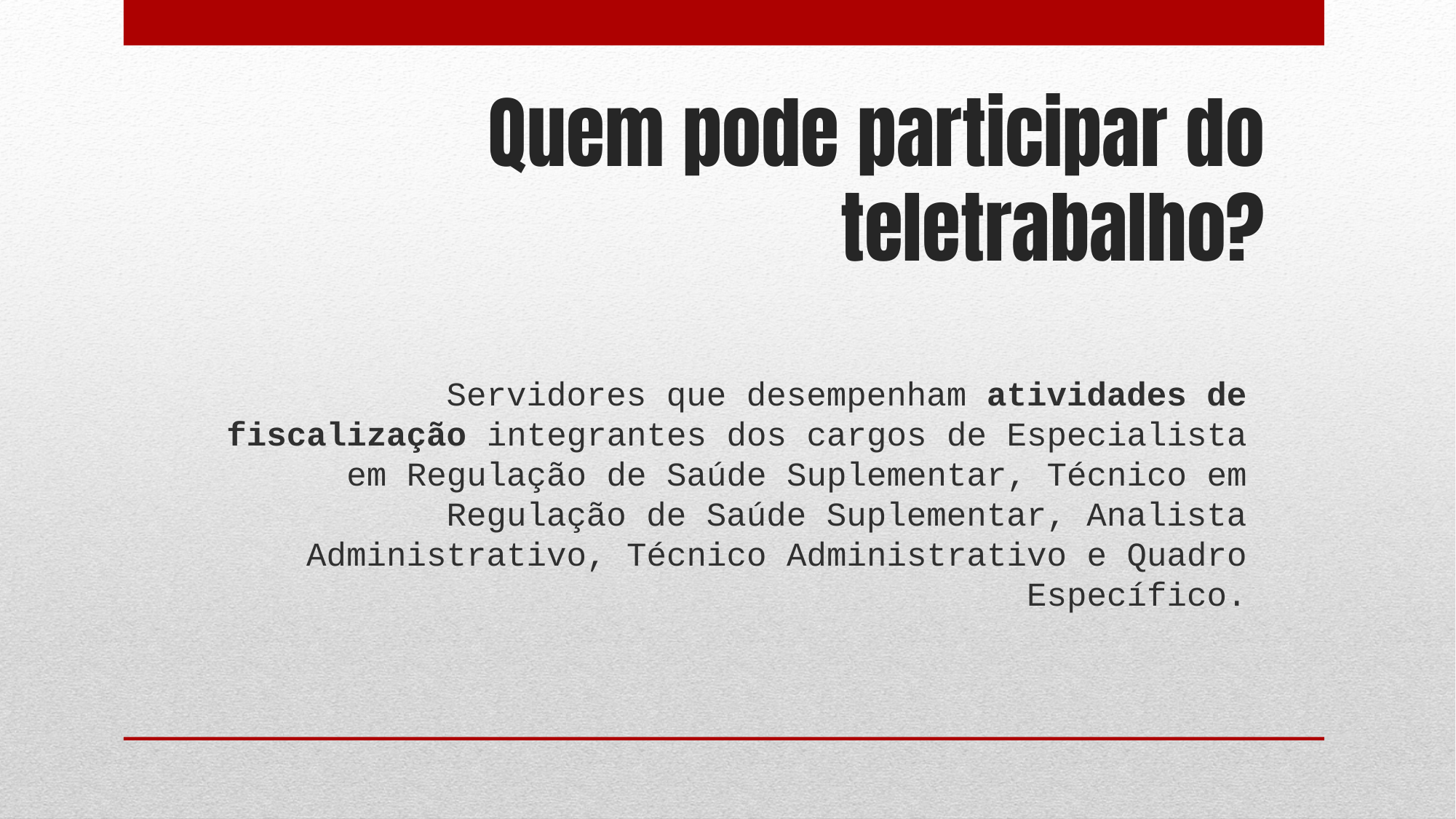

# Quem pode participar do teletrabalho?
Servidores que desempenham atividades de fiscalização integrantes dos cargos de Especialista em Regulação de Saúde Suplementar, Técnico em Regulação de Saúde Suplementar, Analista Administrativo, Técnico Administrativo e Quadro Específico.